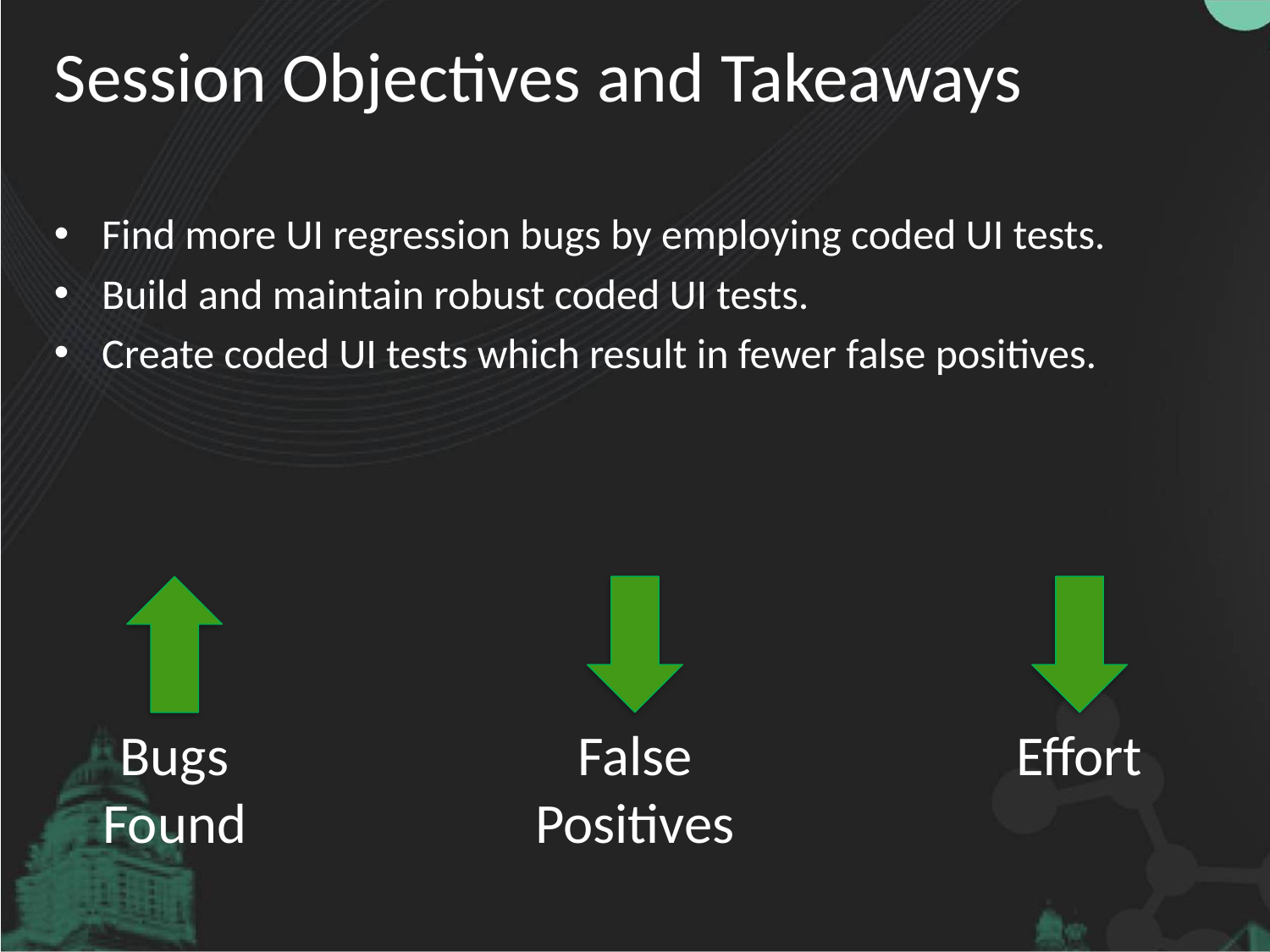

# Session Objectives and Takeaways
Find more UI regression bugs by employing coded UI tests.
Build and maintain robust coded UI tests.
Create coded UI tests which result in fewer false positives.

Bugs
Found
False Positives
Effort